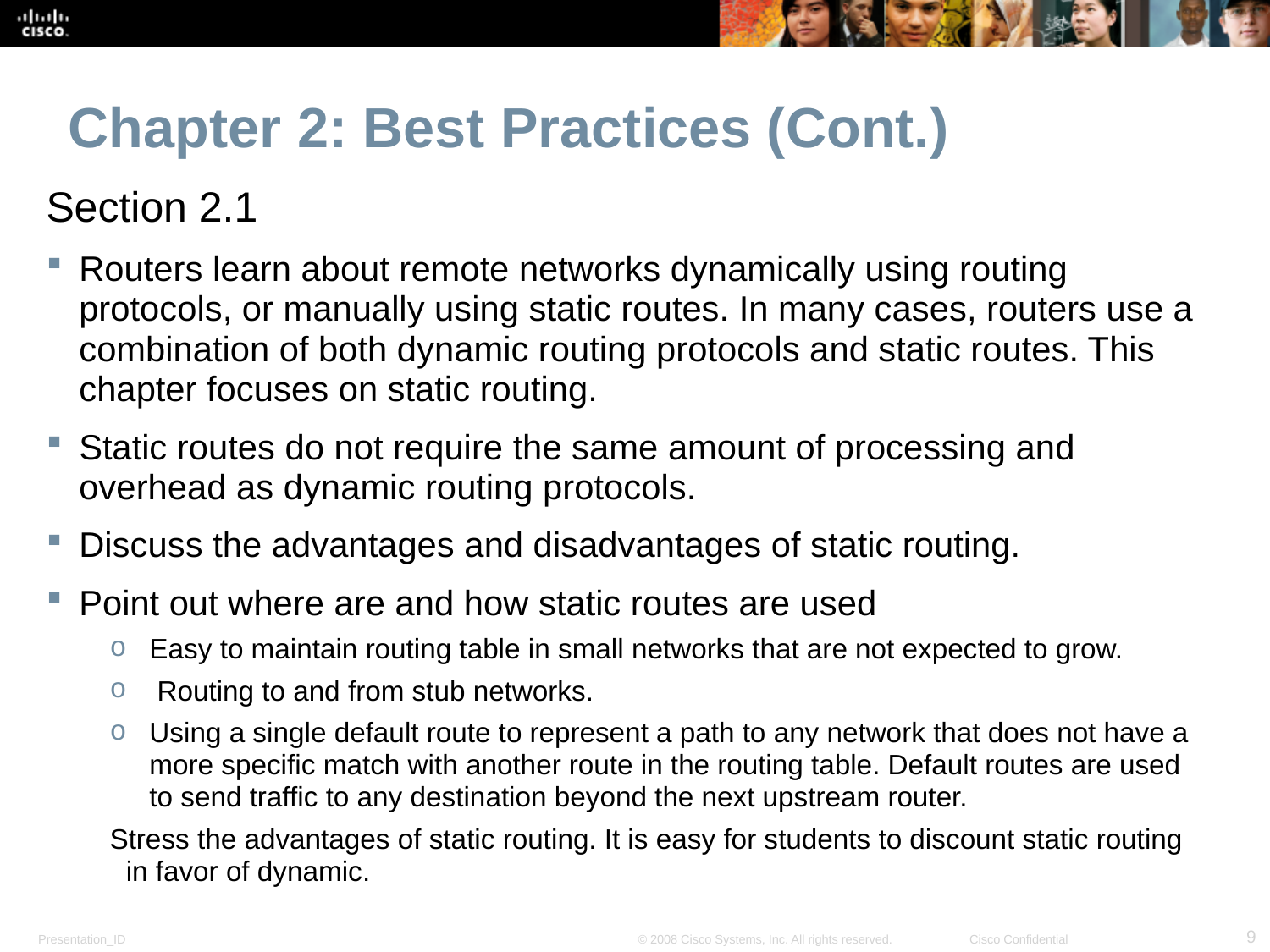

Chapter 2: Best Practices (Cont.)
Section 2.1
Routers learn about remote networks dynamically using routing protocols, or manually using static routes. In many cases, routers use a combination of both dynamic routing protocols and static routes. This chapter focuses on static routing.
Static routes do not require the same amount of processing and overhead as dynamic routing protocols.
Discuss the advantages and disadvantages of static routing.
Point out where are and how static routes are used
Easy to maintain routing table in small networks that are not expected to grow.
 Routing to and from stub networks.
Using a single default route to represent a path to any network that does not have a more specific match with another route in the routing table. Default routes are used to send traffic to any destination beyond the next upstream router.
Stress the advantages of static routing. It is easy for students to discount static routing in favor of dynamic.